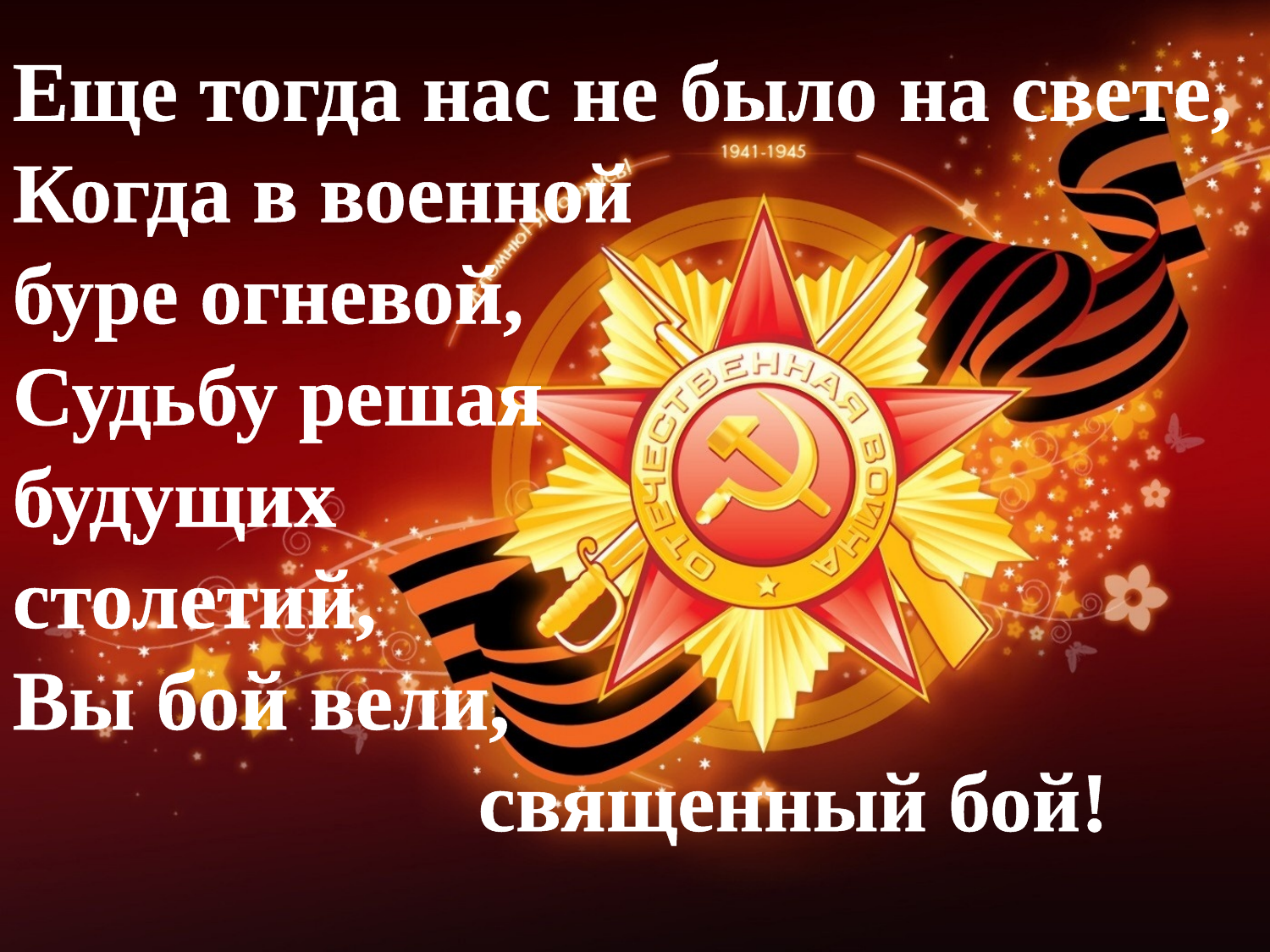

Еще тогда нас не было на свете,
Когда в военной
буре огневой,
Судьбу решая
будущих
столетий,
Вы бой вели,
                      священный бой!